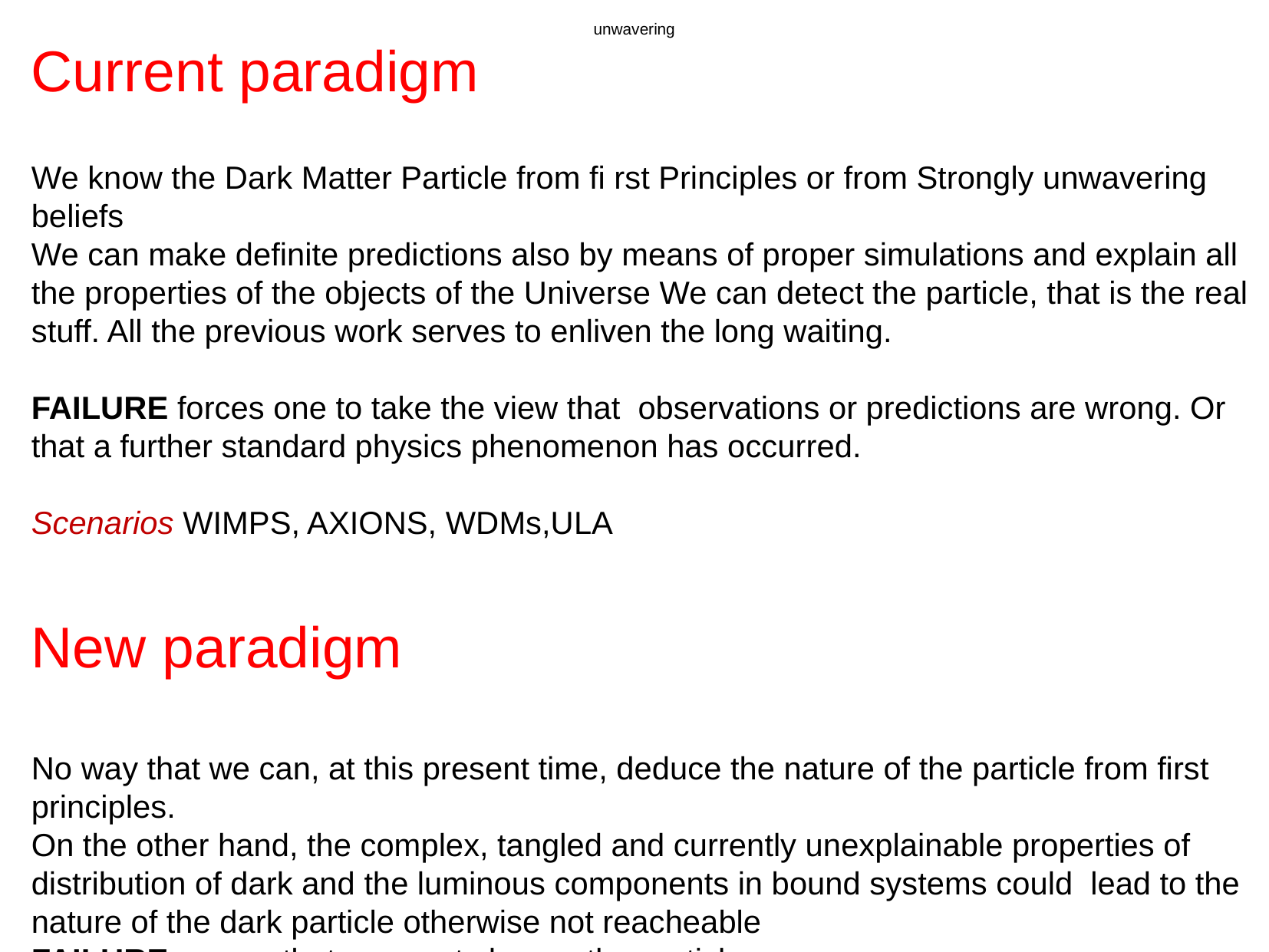

unwavering
Current paradigm

We know the Dark Matter Particle from fi rst Principles or from Strongly unwavering beliefs
We can make definite predictions also by means of proper simulations and explain all the properties of the objects of the Universe We can detect the particle, that is the real stuff. All the previous work serves to enliven the long waiting.

FAILURE forces one to take the view that  observations or predictions are wrong. Or that a further standard physics phenomenon has occurred.

Scenarios WIMPS, AXIONS, WDMs,ULA

New paradigm

No way that we can, at this present time, deduce the nature of the particle from first principles.
On the other hand, the complex, tangled and currently unexplainable properties of distribution of dark and the luminous components in bound systems could  lead to the nature of the dark particle otherwise not reacheable
FAILURE means that we must change the particle

This paradigm can lead to a multiplicity of scenarios